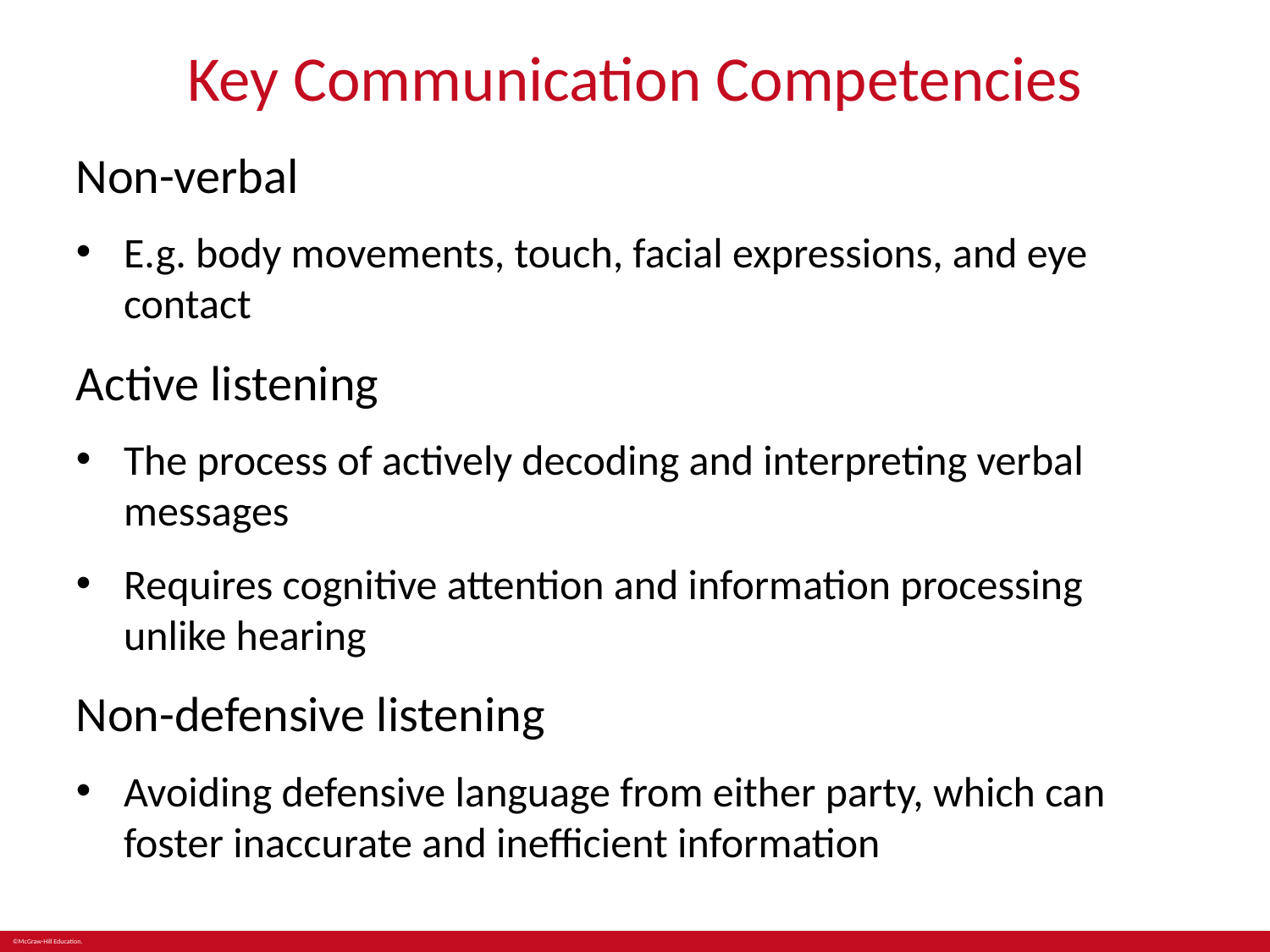

# Key Communication Competencies
Non-verbal
E.g. body movements, touch, facial expressions, and eye contact
Active listening
The process of actively decoding and interpreting verbal messages
Requires cognitive attention and information processing unlike hearing
Non-defensive listening
Avoiding defensive language from either party, which can foster inaccurate and inefficient information